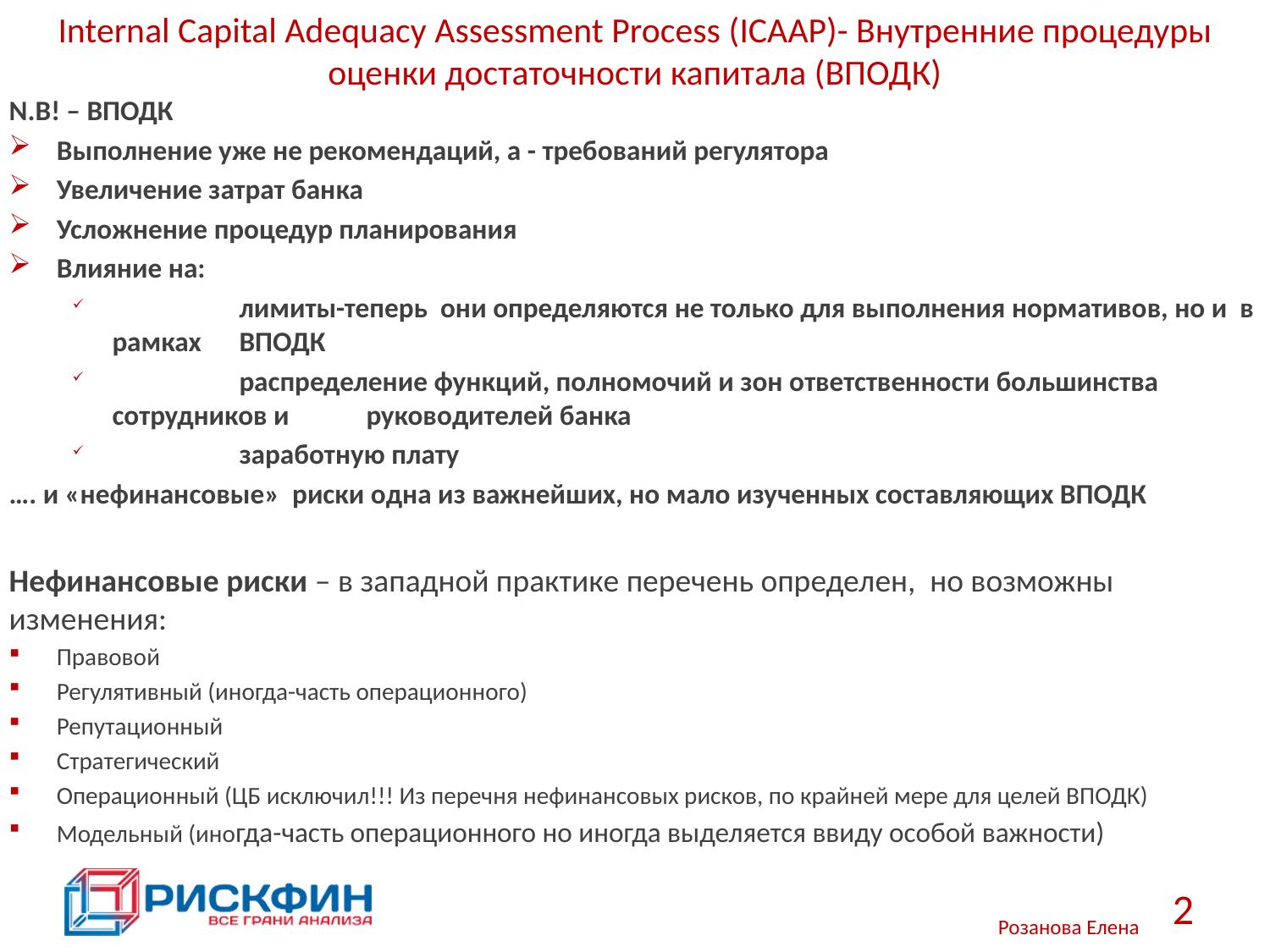

# Internal Capital Adequacy Assessment Process (ICAAP)- Внутренние процедуры оценки достаточности капитала (ВПОДК)
N.B! – ВПОДК
Выполнение уже не рекомендаций, а - требований регулятора
Увеличение затрат банка
Усложнение процедур планирования
Влияние на:
	лимиты-теперь  они определяются не только для выполнения нормативов, но и  в рамках  	ВПОДК
	распределение функций, полномочий и зон ответственности большинства сотрудников и 	руководителей банка
	заработную плату
…. и «нефинансовые»  риски одна из важнейших, но мало изученных составляющих ВПОДК

Нефинансовые риски – в западной практике перечень определен,  но возможны изменения:
Правовой
Регулятивный (иногда-часть операционного)
Репутационный
Стратегический
Операционный (ЦБ исключил!!! Из перечня нефинансовых рисков, по крайней мере для целей ВПОДК)
Модельный (иногда-часть операционного но иногда выделяется ввиду особой важности)
2
Розанова Елена